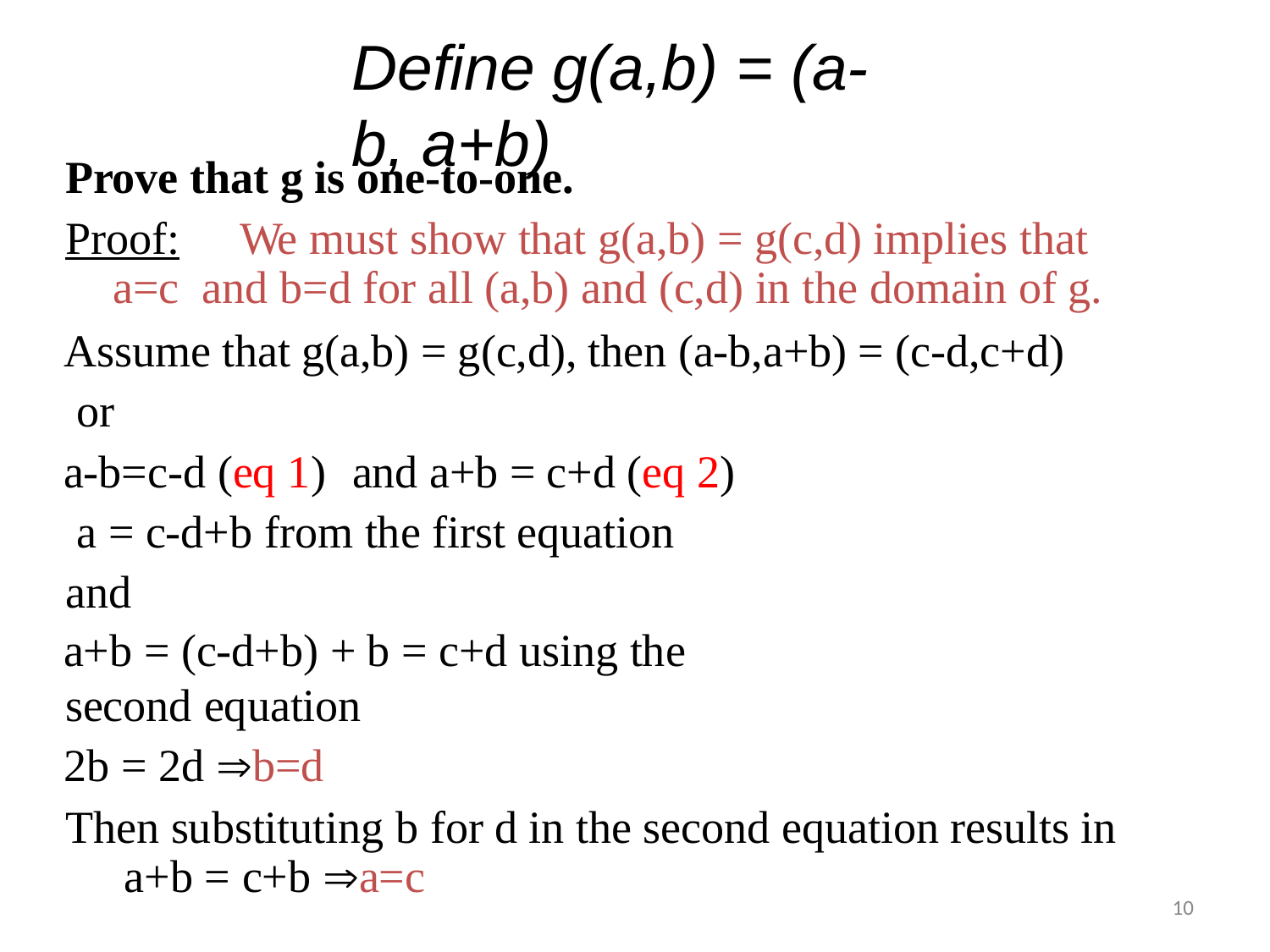

# Define g(a,b) = (a-b, a+b)
Prove that g is one-to-one.
Proof:	We must show that g(a,b) = g(c,d) implies that a=c  and b=d for all (a,b) and (c,d) in the domain of g.
Assume that g(a,b) = g(c,d), then (a-b,a+b) = (c-d,c+d)  or
a-b=c-d (eq 1)	and a+b = c+d (eq 2)  a = c-d+b from the first equation and
a+b = (c-d+b) + b = c+d using the second equation
2b = 2d ⇒b=d
Then substituting b for d in the second equation results in  a+b = c+b ⇒a=c
10